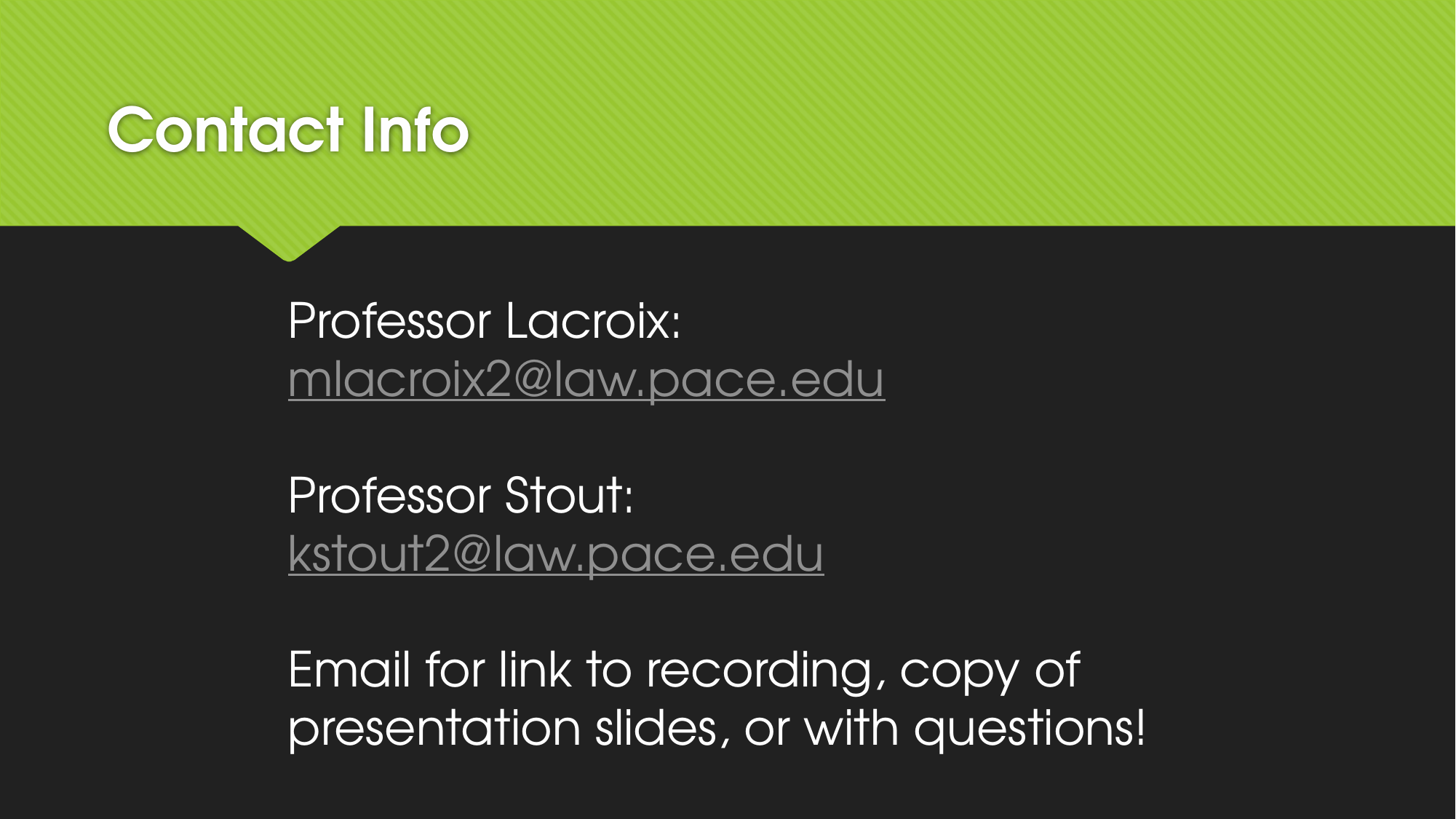

# Contact Info
Professor Lacroix: mlacroix2@law.pace.edu

Professor Stout:
kstout2@law.pace.edu

Email for link to recording, copy of presentation slides, or with questions!